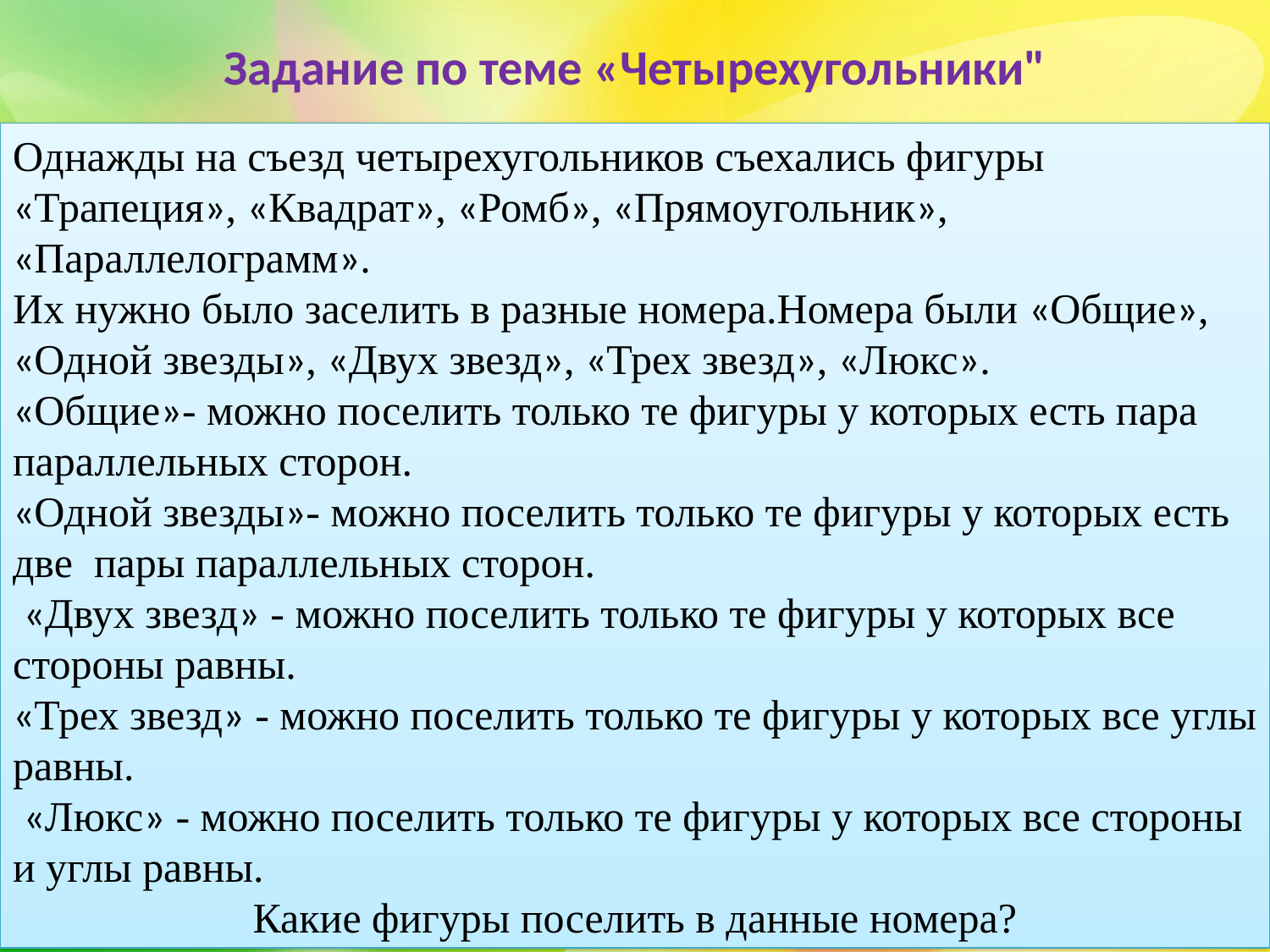

# Задание по теме «Четырехугольники"
Однажды на съезд четырехугольников съехались фигуры «Трапеция», «Квадрат», «Ромб», «Прямоугольник», «Параллелограмм».
Их нужно было заселить в разные номера.Номера были «Общие», «Одной звезды», «Двух звезд», «Трех звезд», «Люкс».
«Общие»- можно поселить только те фигуры у которых есть пара параллельных сторон.
«Одной звезды»- можно поселить только те фигуры у которых есть две  пары параллельных сторон.
 «Двух звезд» - можно поселить только те фигуры у которых все стороны равны.
«Трех звезд» - можно поселить только те фигуры у которых все углы равны.
 «Люкс» - можно поселить только те фигуры у которых все стороны  и углы равны.
Какие фигуры поселить в данные номера?